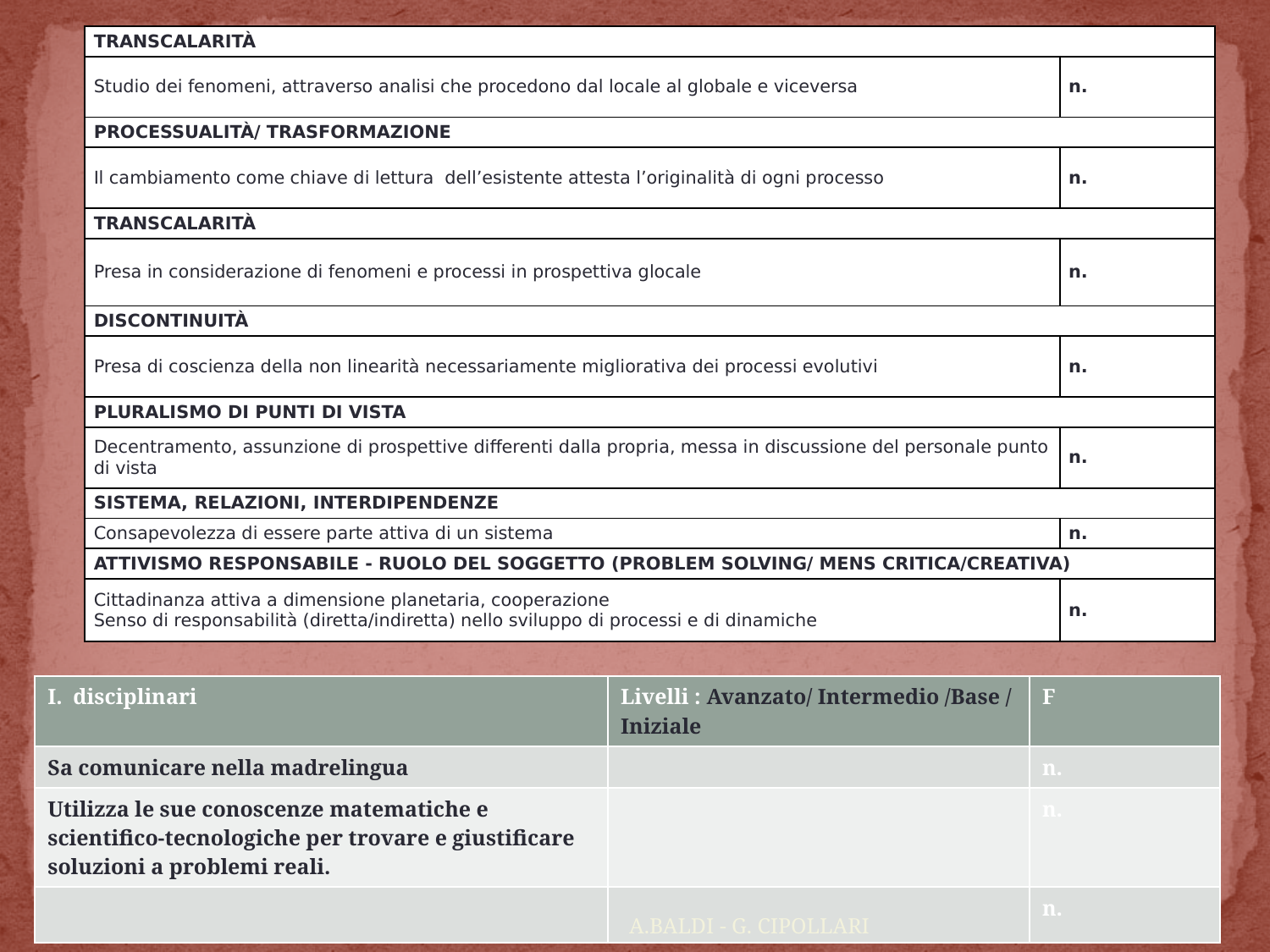

| Transcalarità |  |
| --- | --- |
| Studio dei fenomeni, attraverso analisi che procedono dal locale al globale e viceversa | n. |
| PROCESSUALITÀ/ TRASFORMAZIONE |  |
| Il cambiamento come chiave di lettura dell’esistente attesta l’originalità di ogni processo | n. |
| TRANSCALARITÀ |  |
| Presa in considerazione di fenomeni e processi in prospettiva glocale | n. |
| Discontinuità |  |
| Presa di coscienza della non linearità necessariamente migliorativa dei processi evolutivi | n. |
| pluralismo di punti di vista |  |
| Decentramento, assunzione di prospettive differenti dalla propria, messa in discussione del personale punto di vista | n. |
| Sistema, relazioni, interdipendenze |  |
| Consapevolezza di essere parte attiva di un sistema | n. |
| attivismo Responsabile - ruolo del soggetto (Problem solving/ mens critica/creativa) |  |
| Cittadinanza attiva a dimensione planetaria, cooperazione Senso di responsabilità (diretta/indiretta) nello sviluppo di processi e di dinamiche | n. |
| I. disciplinari | Livelli : Avanzato/ Intermedio /Base / Iniziale | F |
| --- | --- | --- |
| Sa comunicare nella madrelingua |  | n. |
| Utilizza le sue conoscenze matematiche e scientifico-tecnologiche per trovare e giustificare soluzioni a problemi reali. |  | n. |
|  |  | n. |
A.BALDI - G. CIPOLLARI